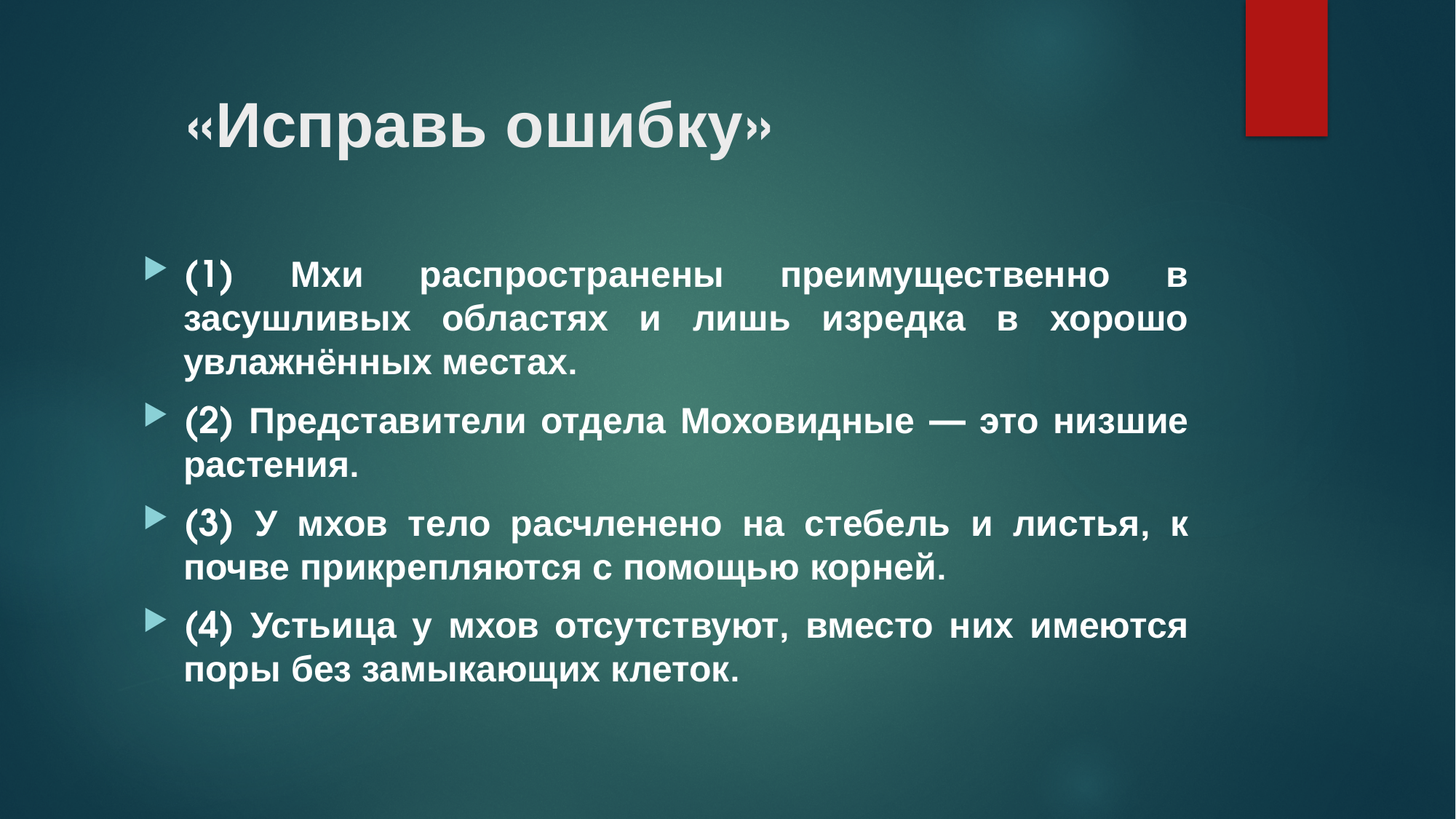

# «Исправь ошибку»
(1) Мхи распространены преимущественно в засушливых областях и лишь изредка в хорошо увлажнённых местах.
(2) Представители отдела Моховидные — это низшие растения.
(3) У мхов тело расчленено на стебель и листья, к почве прикрепляются с помощью корней.
(4) Устьица у мхов отсутствуют, вместо них имеются поры без замыкающих клеток.